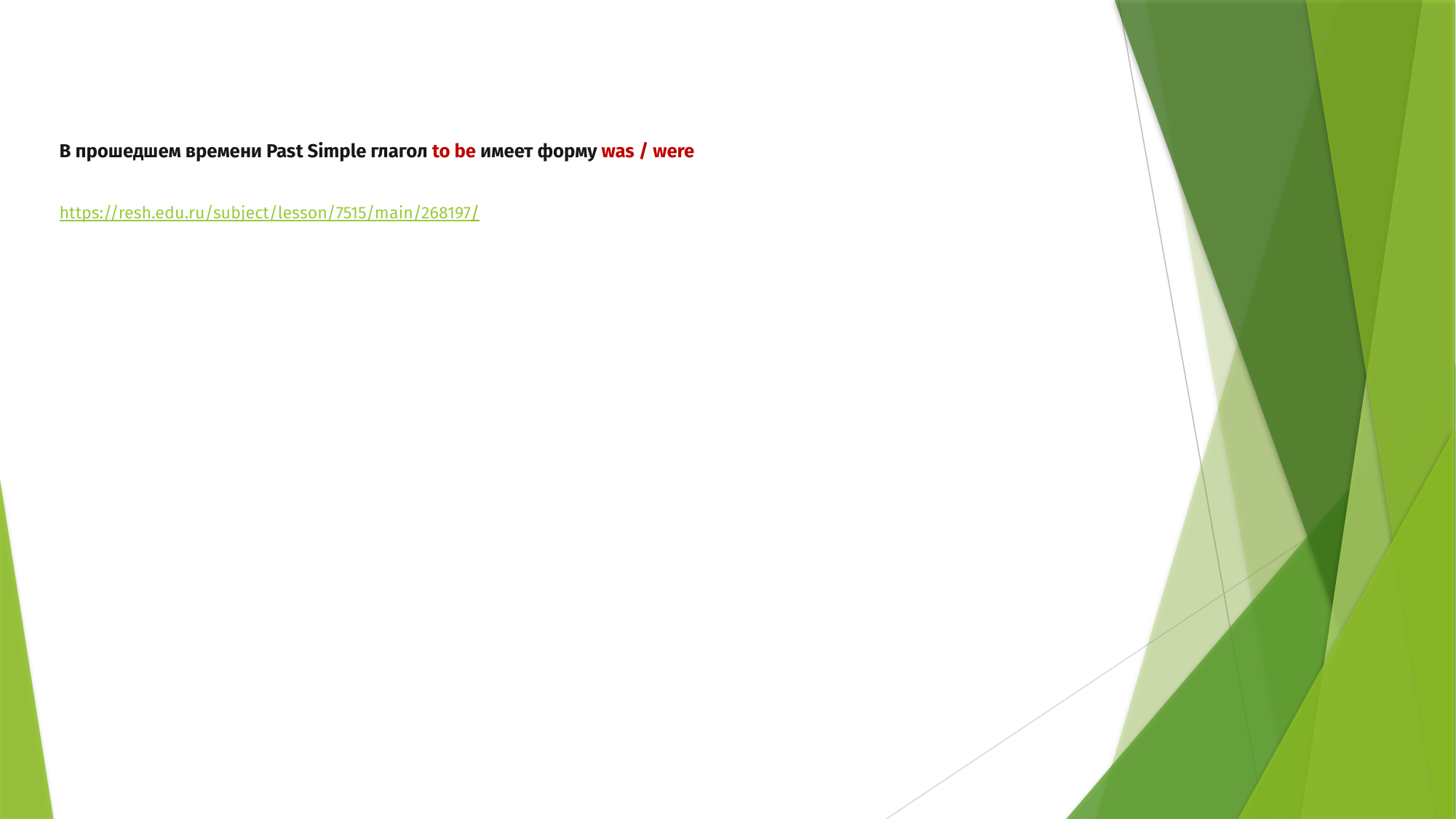

# В прошедшем времени Past Simple глагол to be имеет форму was / were https://resh.edu.ru/subject/lesson/7515/main/268197/